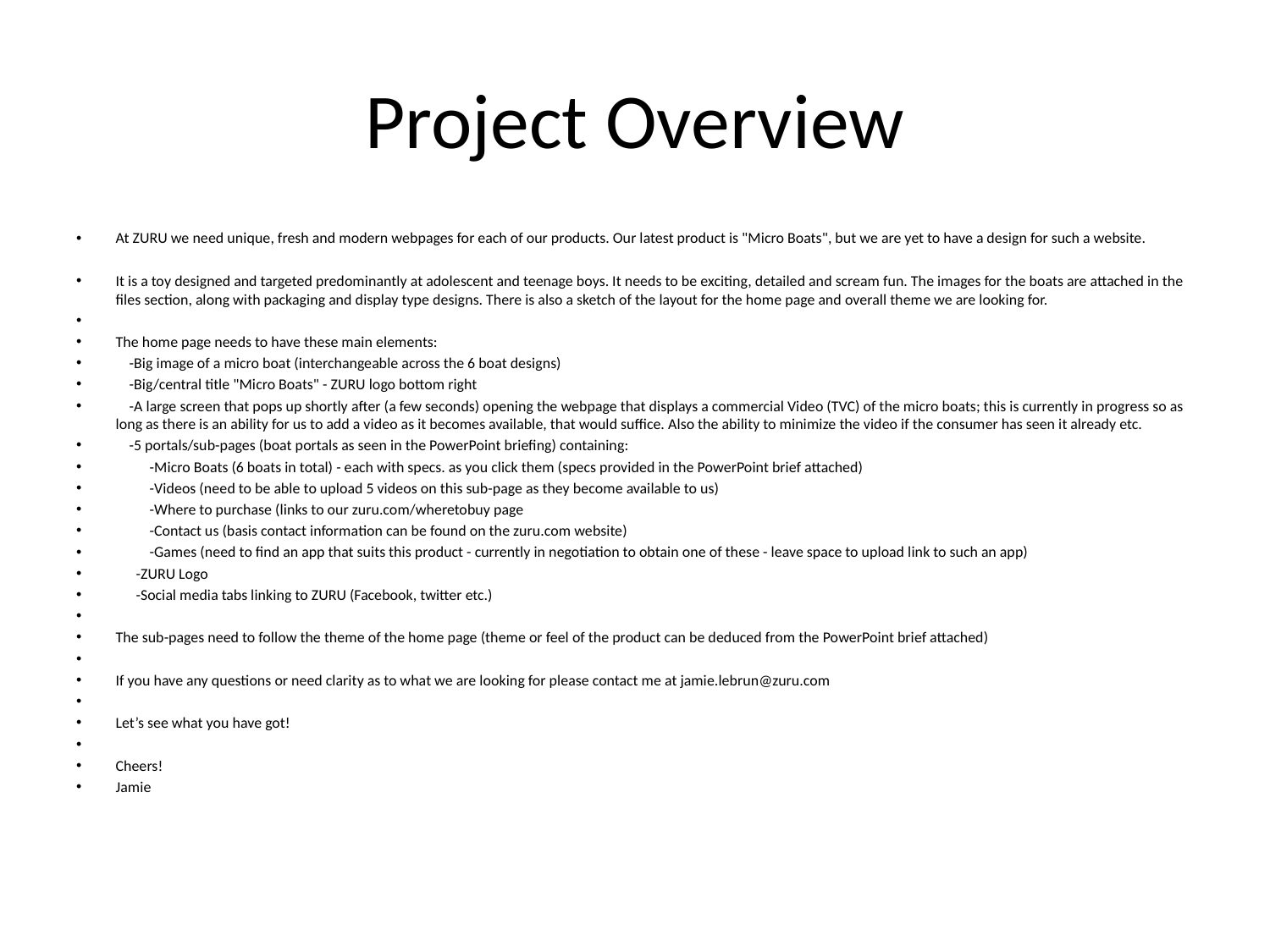

# Project Overview
At ZURU we need unique, fresh and modern webpages for each of our products. Our latest product is "Micro Boats", but we are yet to have a design for such a website.

It is a toy designed and targeted predominantly at adolescent and teenage boys. It needs to be exciting, detailed and scream fun. The images for the boats are attached in the files section, along with packaging and display type designs. There is also a sketch of the layout for the home page and overall theme we are looking for.

The home page needs to have these main elements:
    -Big image of a micro boat (interchangeable across the 6 boat designs)
    -Big/central title "Micro Boats" - ZURU logo bottom right
    -A large screen that pops up shortly after (a few seconds) opening the webpage that displays a commercial Video (TVC) of the micro boats; this is currently in progress so as long as there is an ability for us to add a video as it becomes available, that would suffice. Also the ability to minimize the video if the consumer has seen it already etc.
    -5 portals/sub-pages (boat portals as seen in the PowerPoint briefing) containing:
          -Micro Boats (6 boats in total) - each with specs. as you click them (specs provided in the PowerPoint brief attached)
          -Videos (need to be able to upload 5 videos on this sub-page as they become available to us)
          -Where to purchase (links to our zuru.com/wheretobuy page
          -Contact us (basis contact information can be found on the zuru.com website)
          -Games (need to find an app that suits this product - currently in negotiation to obtain one of these - leave space to upload link to such an app)
      -ZURU Logo
      -Social media tabs linking to ZURU (Facebook, twitter etc.)

The sub-pages need to follow the theme of the home page (theme or feel of the product can be deduced from the PowerPoint brief attached)

If you have any questions or need clarity as to what we are looking for please contact me at jamie.lebrun@zuru.com

Let’s see what you have got!

Cheers!
Jamie